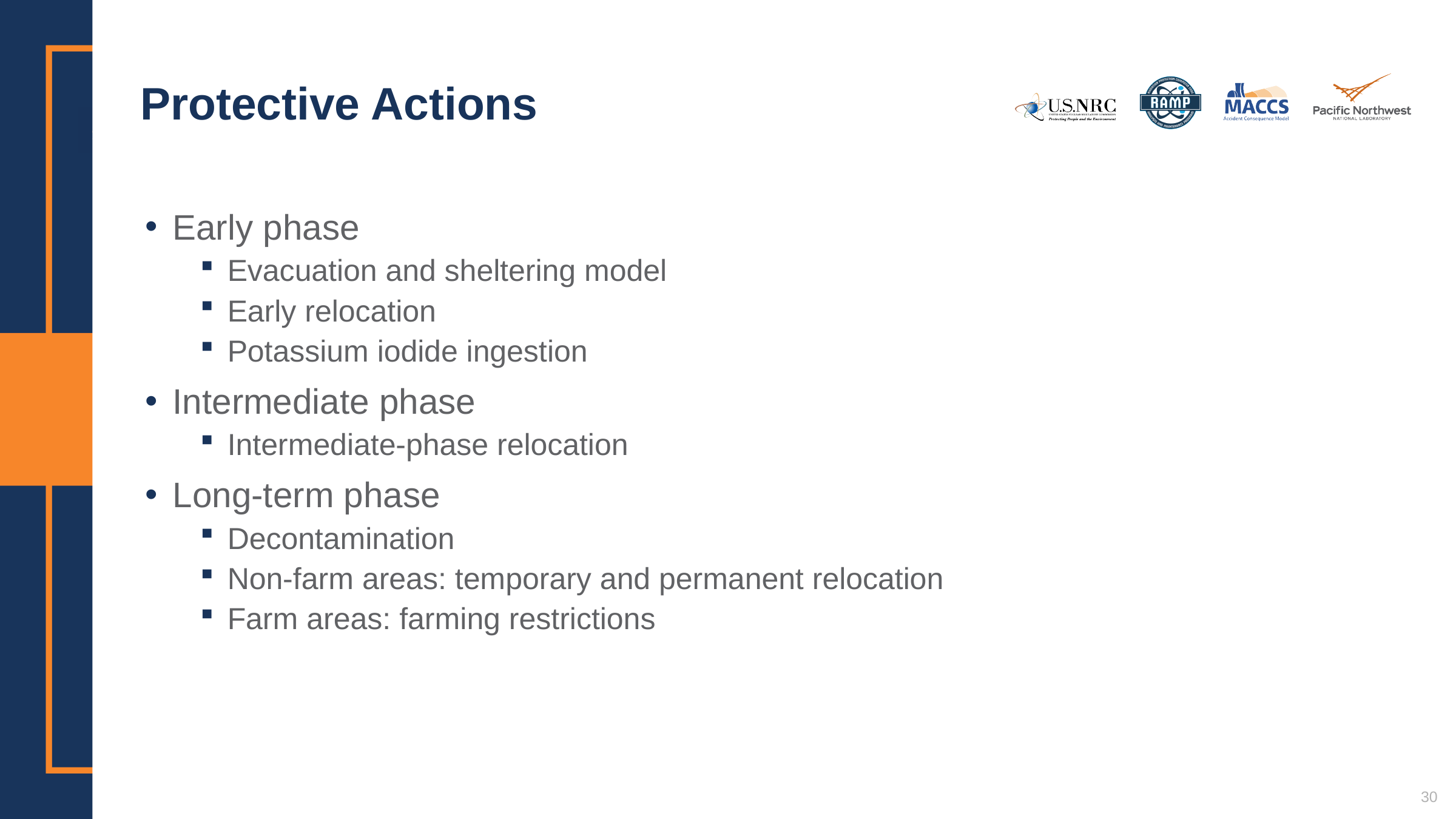

# Protective Actions
Early phase
Evacuation and sheltering model
Early relocation
Potassium iodide ingestion
Intermediate phase
Intermediate-phase relocation
Long-term phase
Decontamination
Non-farm areas: temporary and permanent relocation
Farm areas: farming restrictions
30